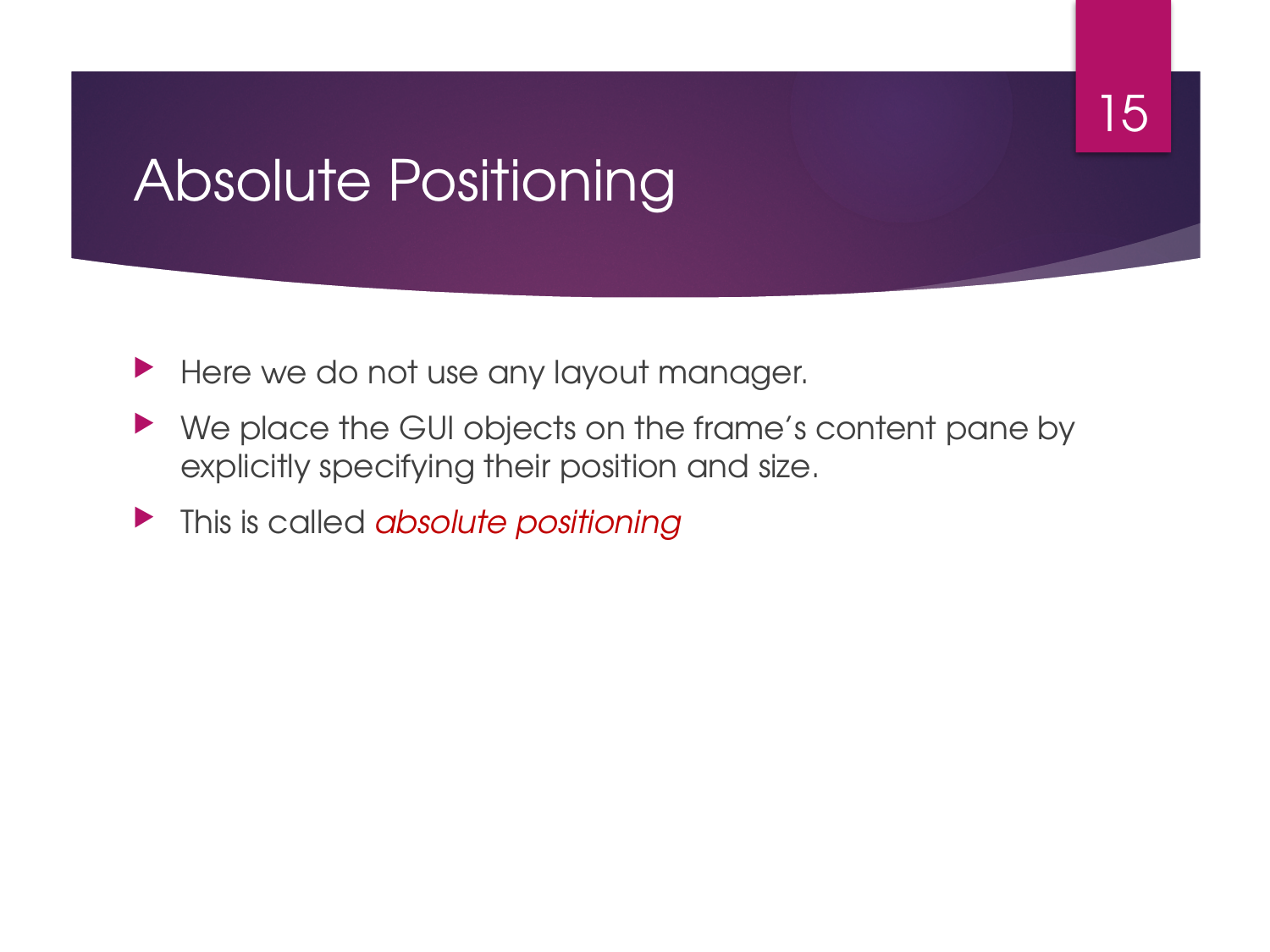

15
# Absolute Positioning
Here we do not use any layout manager.
We place the GUI objects on the frame’s content pane by explicitly specifying their position and size.
This is called absolute positioning